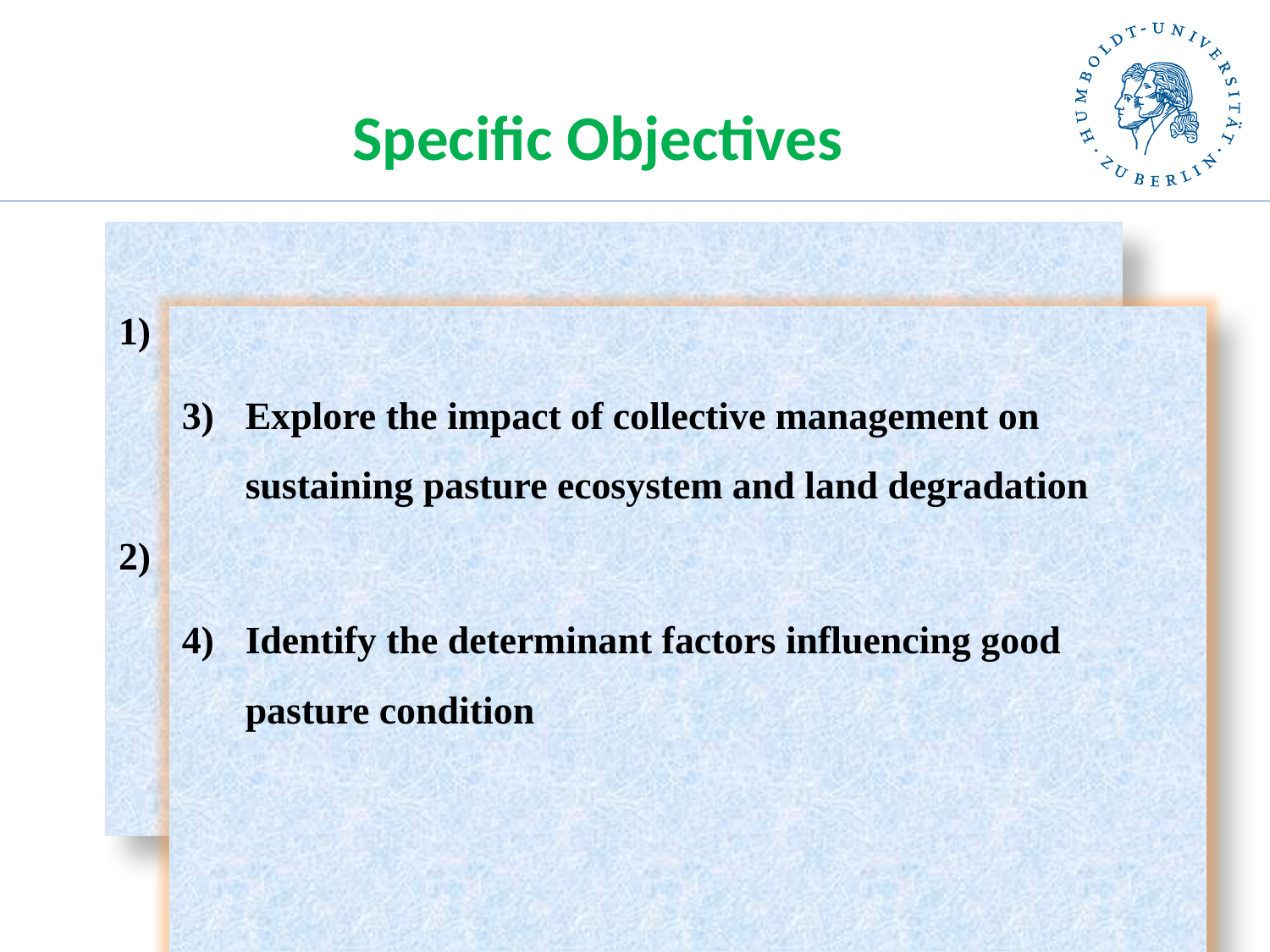

# Specific Objectives

Refine the methodology for assessing LWP in the framework of Life Cycle Assessment

Assess LWP in the mixed farming systems of the Ethiopian highlands

Explore the impact of collective management on sustaining pasture ecosystem and land degradation

Identify the determinant factors influencing good pasture condition

7